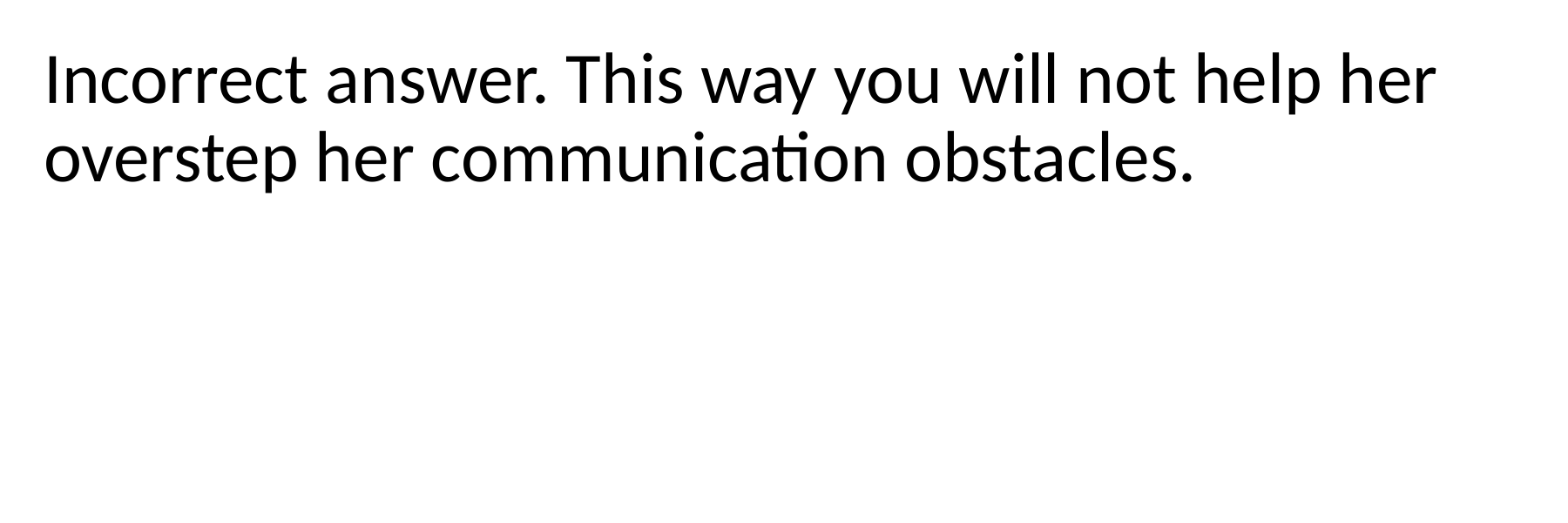

Incorrect answer. This way you will not help her overstep her communication obstacles.